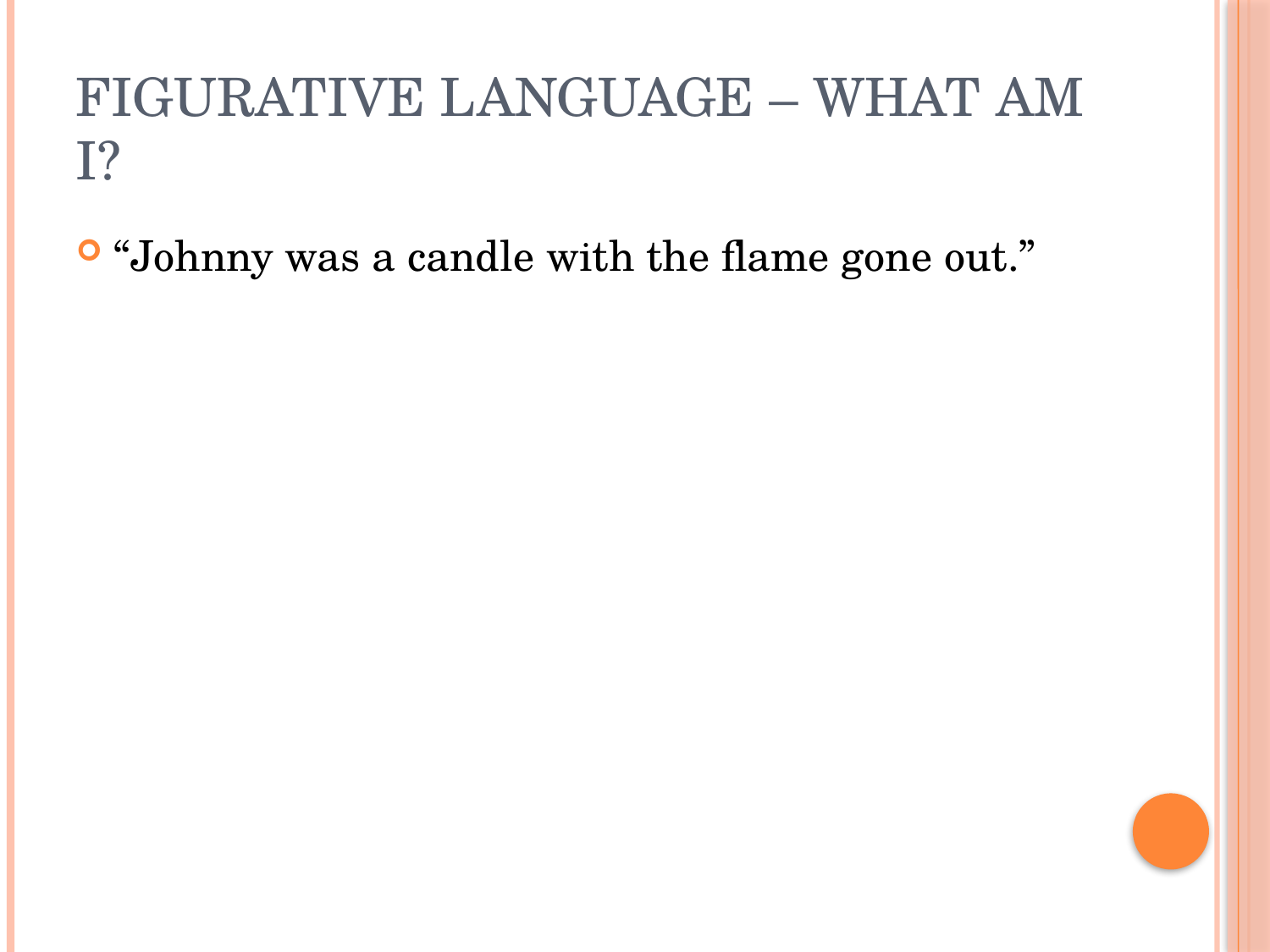

# Figurative Language – What Am I?
“Johnny was a candle with the flame gone out.”